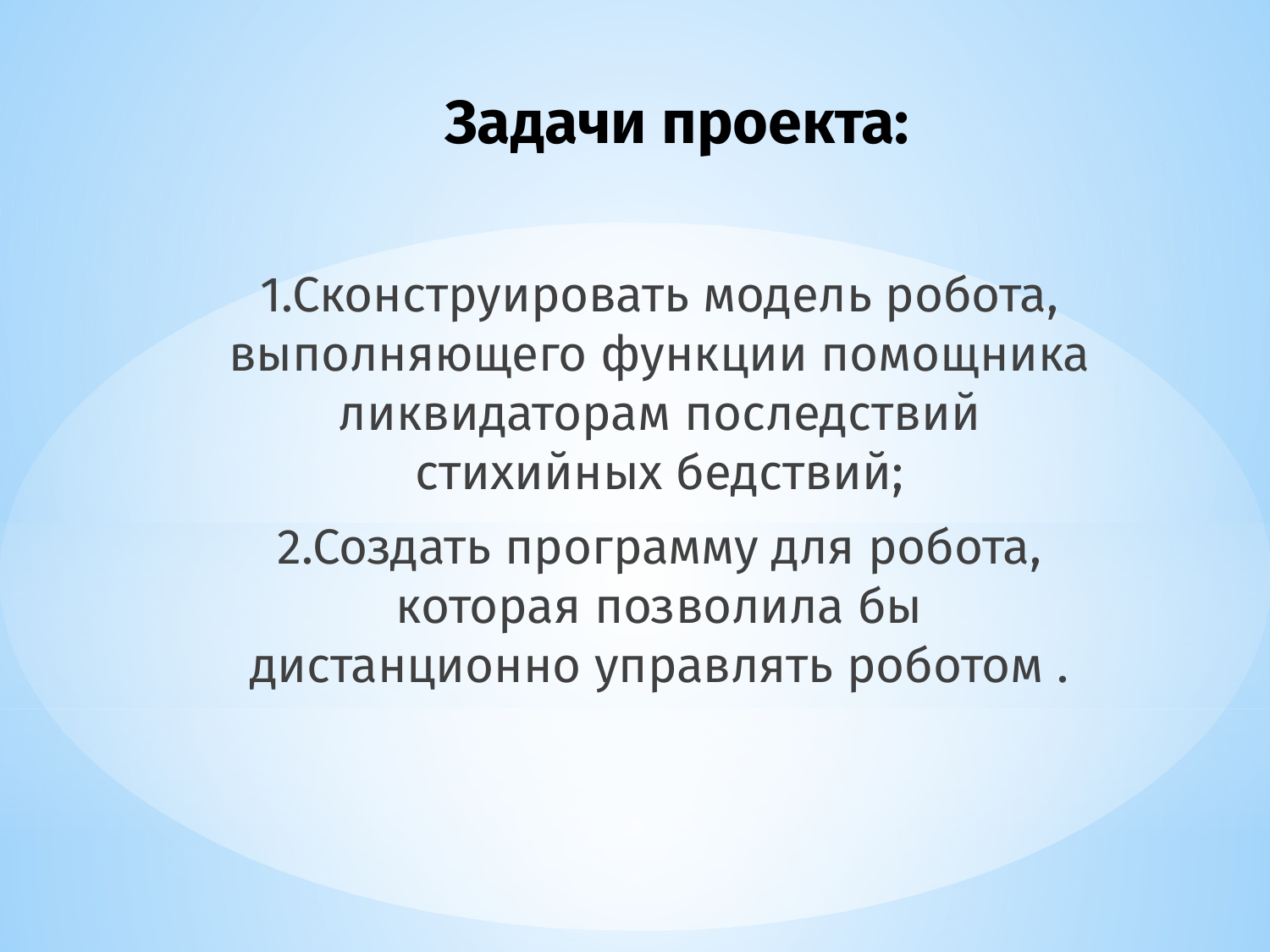

# Задачи проекта:
1.Сконструировать модель робота, выполняющего функции помощника ликвидаторам последствий стихийных бедствий;
2.Создать программу для робота, которая позволила бы дистанционно управлять роботом .